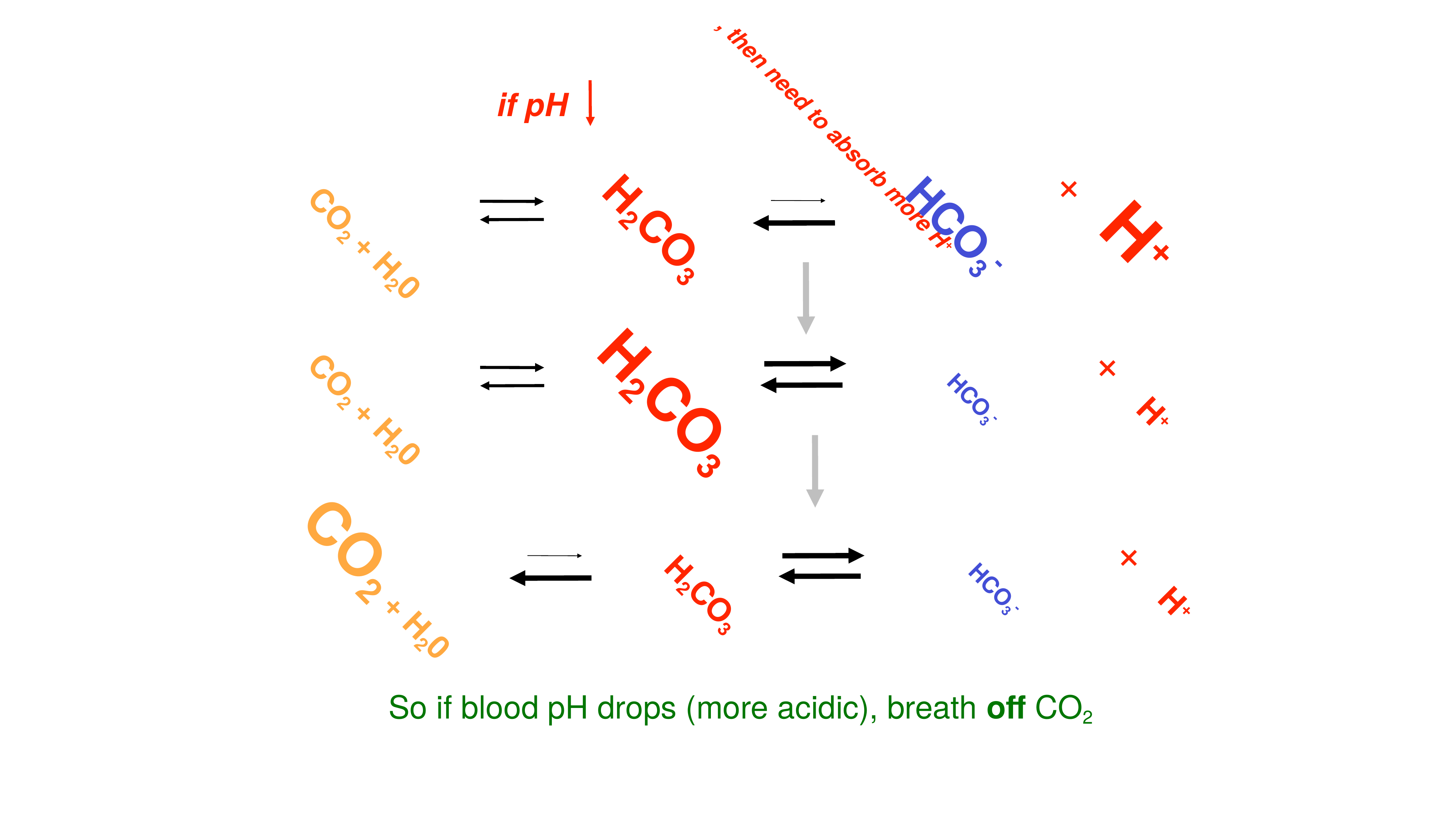

if pH

, then need to absorb more H+
+   H+
H2CO3

HCO3-
CO2 + H20

+   H+
H2CO3
HCO3-

CO2 + H20

CO2 + H20
+   H+
H2CO3
HCO3-

So if blood pH drops (more acidic), breath off CO2